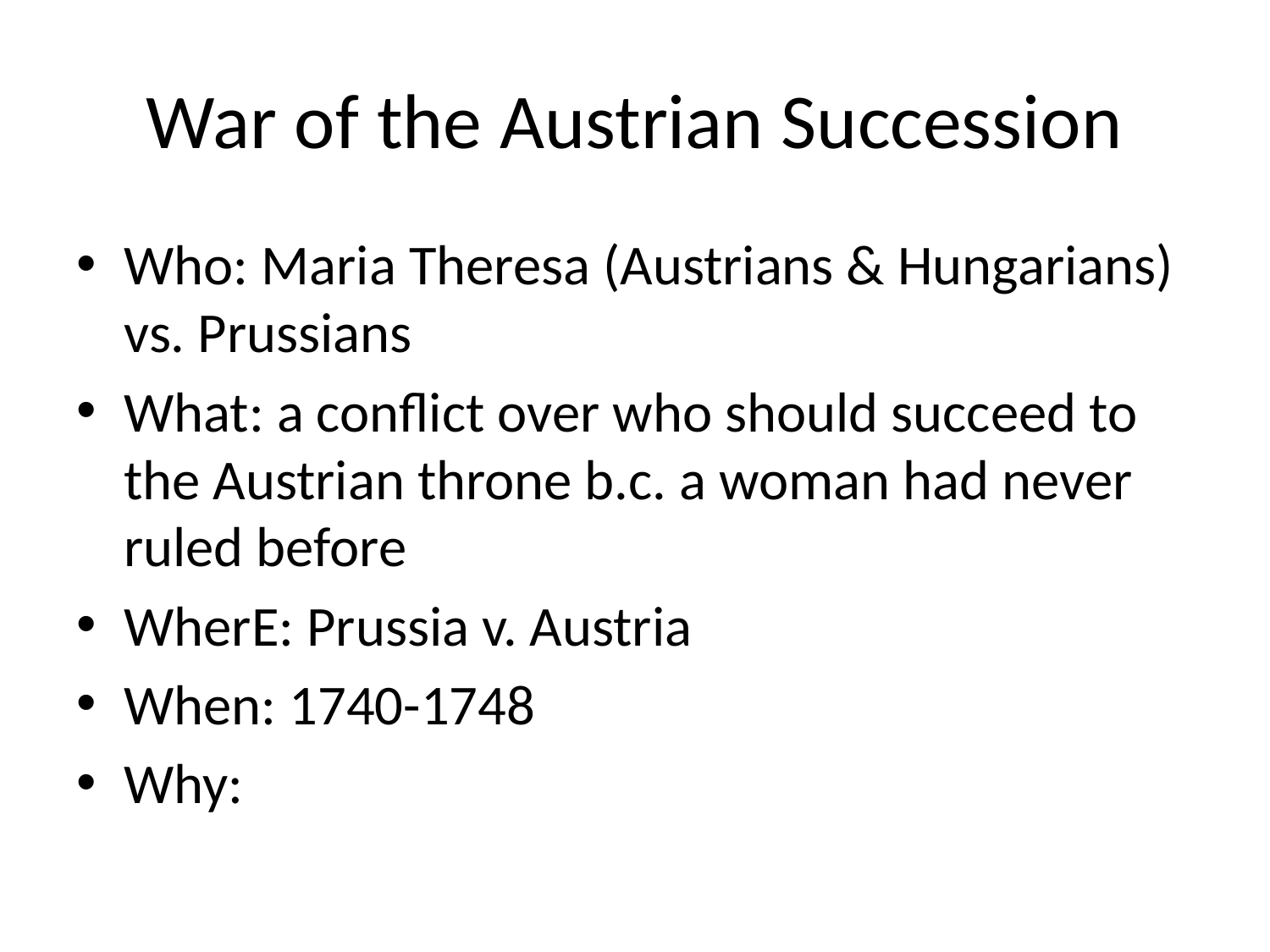

# War of the Austrian Succession
Who: Maria Theresa (Austrians & Hungarians) vs. Prussians
What: a conflict over who should succeed to the Austrian throne b.c. a woman had never ruled before
WherE: Prussia v. Austria
When: 1740-1748
Why: